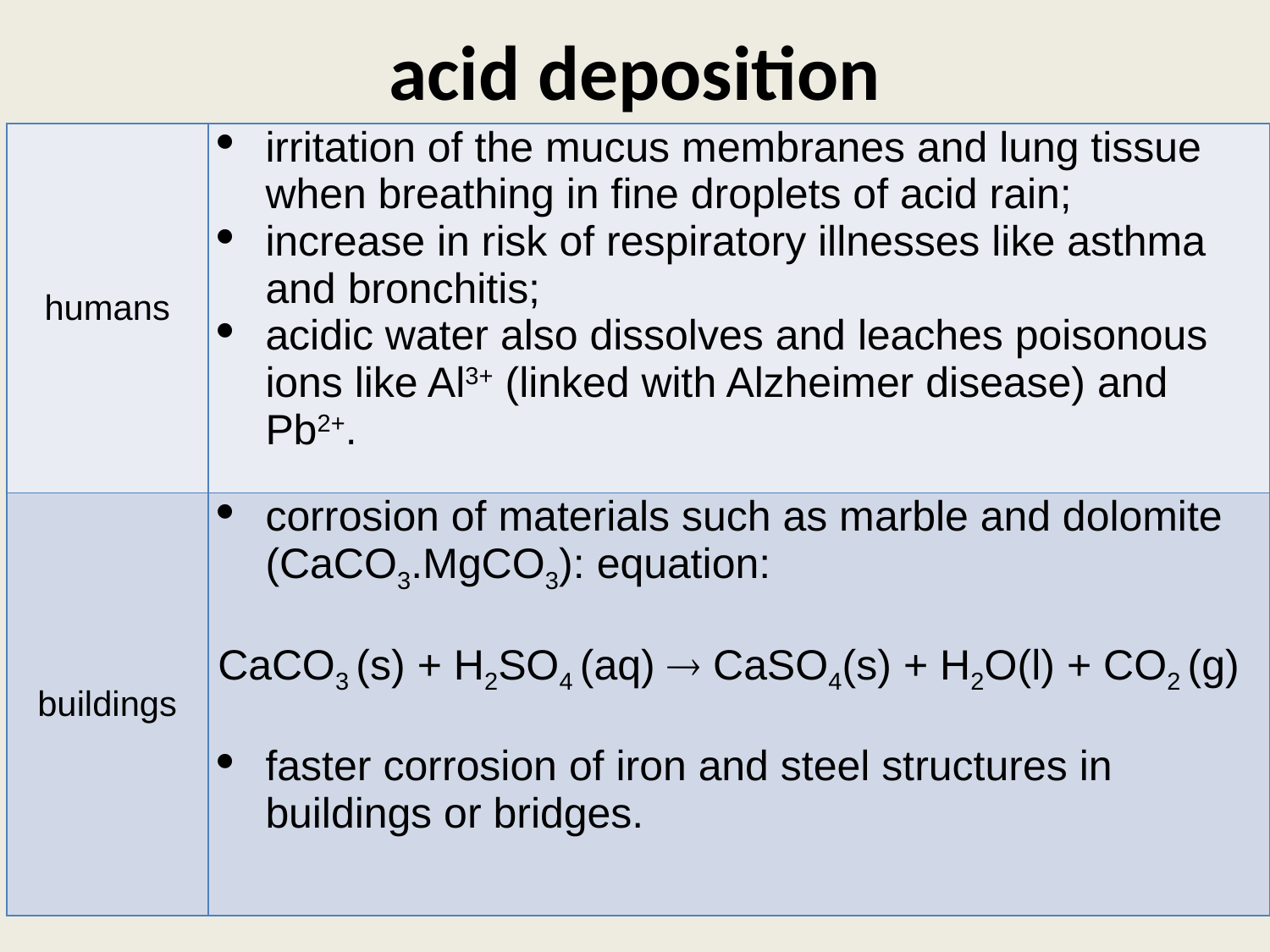

# acid deposition
| humans | irritation of the mucus membranes and lung tissue when breathing in fine droplets of acid rain; increase in risk of respiratory illnesses like asthma and bronchitis; acidic water also dissolves and leaches poisonous ions like Al3+ (linked with Alzheimer disease) and Pb2+. |
| --- | --- |
| buildings | corrosion of materials such as marble and dolomite (CaCO3.MgCO3): equation: CaCO3 (s) + H2SO4 (aq) → CaSO4(s) + H2O(l) + CO2 (g) faster corrosion of iron and steel structures in buildings or bridges. |